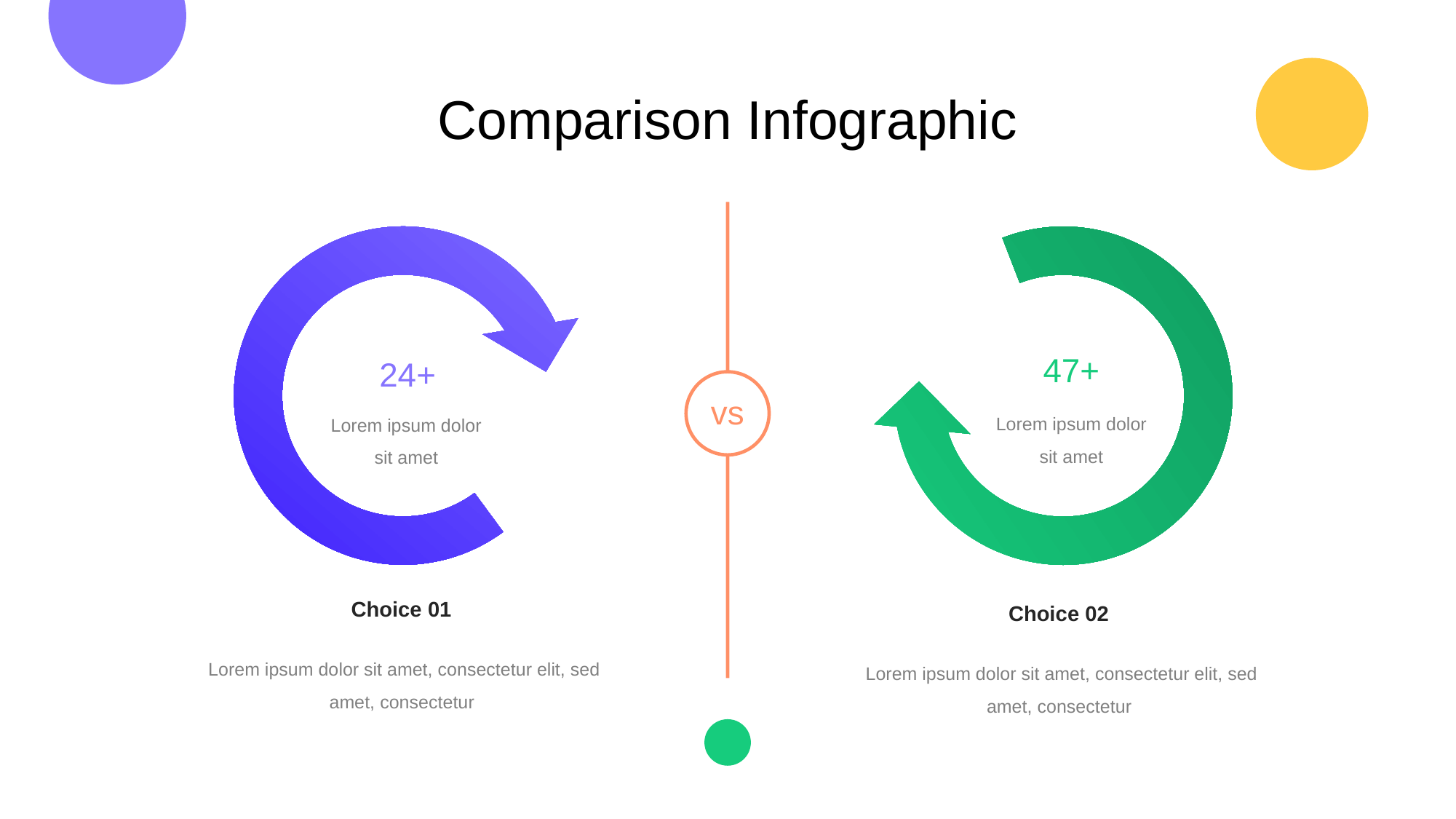

Comparison Infographic

47+
24+

vs
Lorem ipsum dolor sit amet
Lorem ipsum dolor sit amet
Choice 01
Choice 02
Lorem ipsum dolor sit amet, consectetur elit, sed amet, consectetur
Lorem ipsum dolor sit amet, consectetur elit, sed amet, consectetur